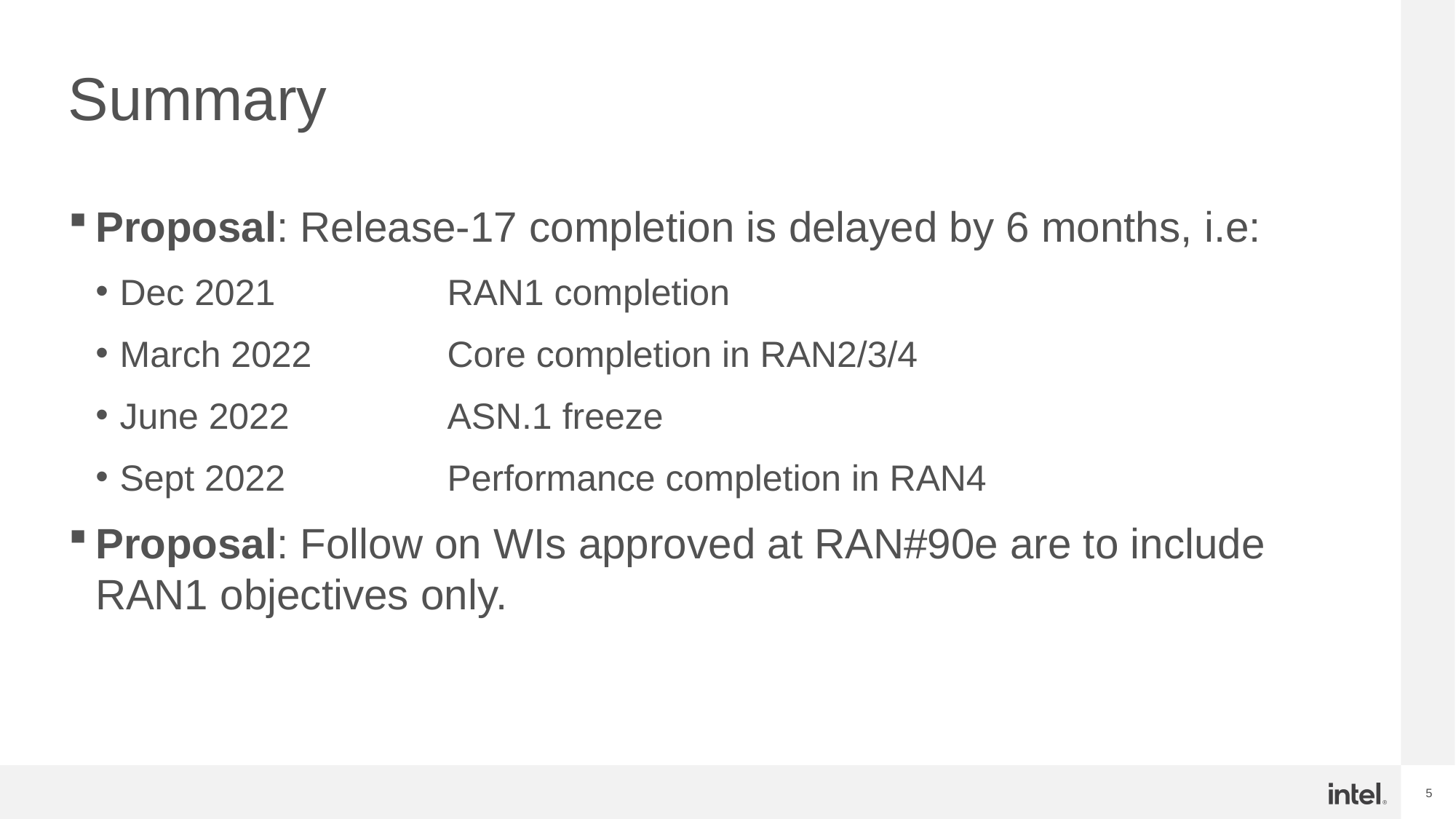

# Summary
Proposal: Release-17 completion is delayed by 6 months, i.e:
Dec 2021		RAN1 completion
March 2022		Core completion in RAN2/3/4
June 2022		ASN.1 freeze
Sept 2022		Performance completion in RAN4
Proposal: Follow on WIs approved at RAN#90e are to include RAN1 objectives only.